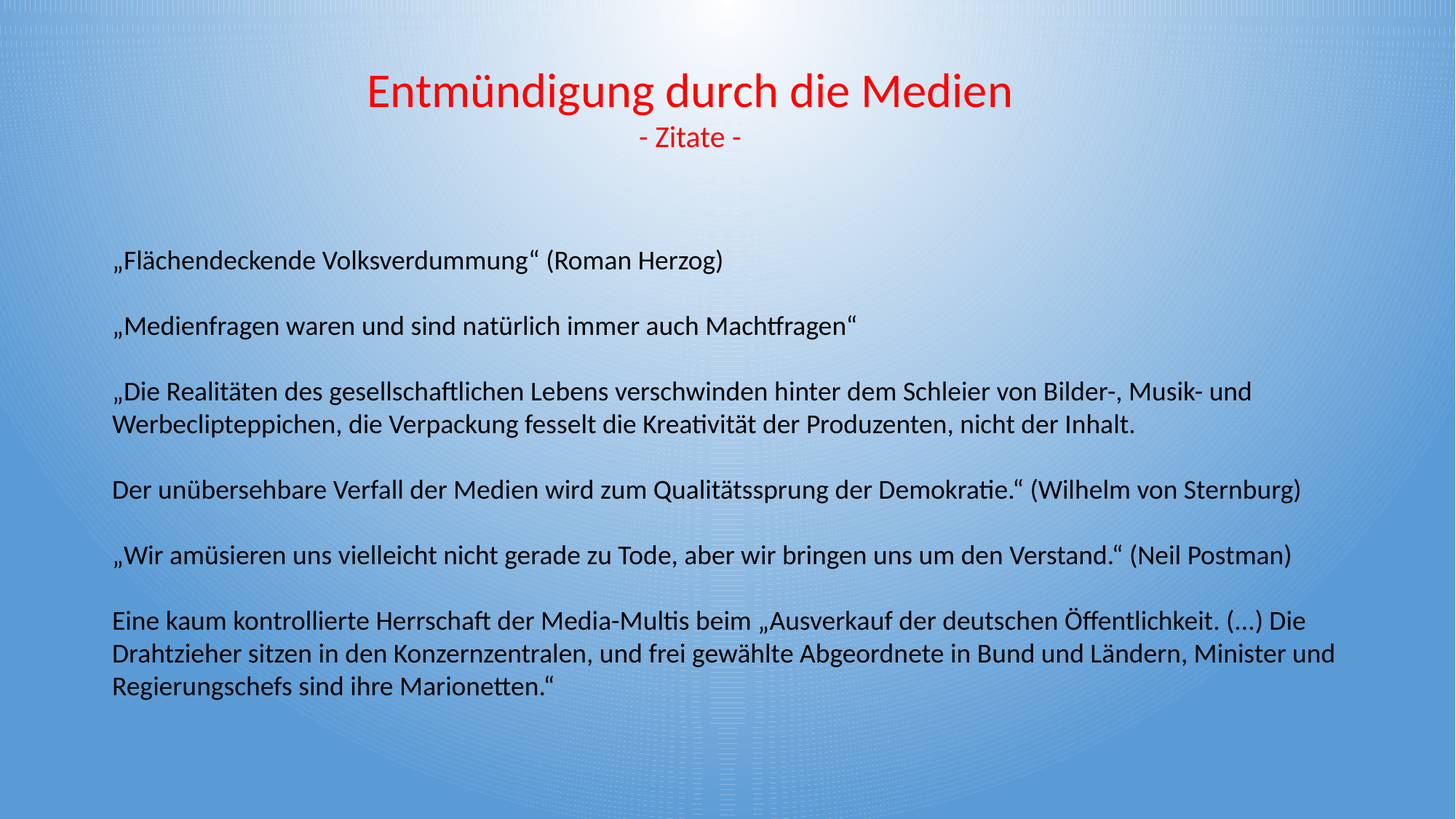

Entmündigung durch die Medien
- Zitate -
„Flächendeckende Volksverdummung“ (Roman Herzog)

„Medienfragen waren und sind natürlich immer auch Machtfragen“

„Die Realitäten des gesellschaftlichen Lebens verschwinden hinter dem Schleier von Bilder-, Musik- und Werbeclipteppichen, die Verpackung fesselt die Kreativität der Produzenten, nicht der Inhalt.

Der unübersehbare Verfall der Medien wird zum Qualitätssprung der Demokratie.“ (Wilhelm von Sternburg)

„Wir amüsieren uns vielleicht nicht gerade zu Tode, aber wir bringen uns um den Verstand.“ (Neil Postman)

Eine kaum kontrollierte Herrschaft der Media-Multis beim „Ausverkauf der deutschen Öffentlichkeit. (...) Die Drahtzieher sitzen in den Konzernzentralen, und frei gewählte Abgeordnete in Bund und Ländern, Minister und Regierungschefs sind ihre Marionetten.“